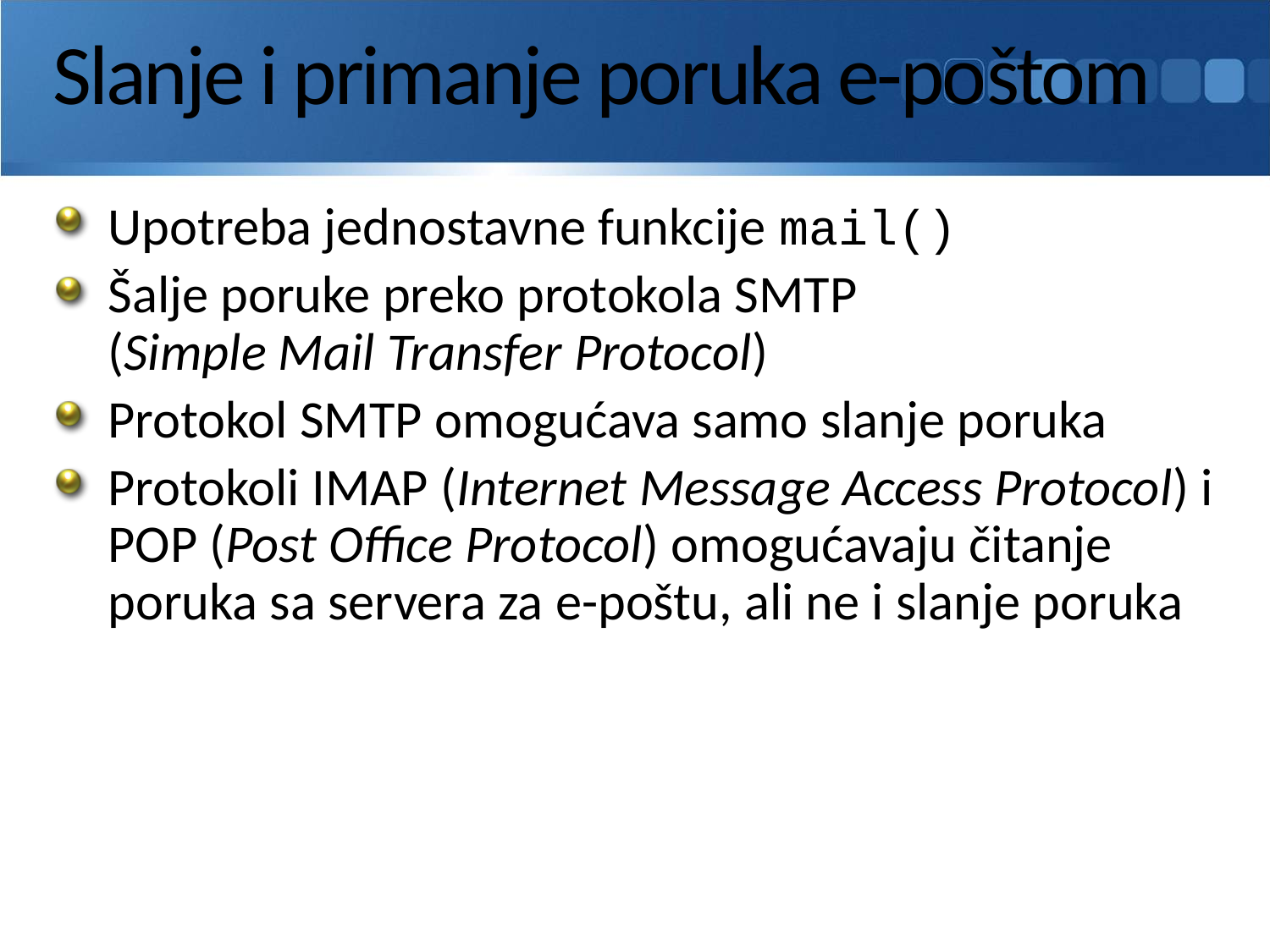

# Slanje i primanje poruka e-poštom
Upotreba jednostavne funkcije mail()
Šalje poruke preko protokola SMTP
(Simple Mail Transfer Protocol)
Protokol SMTP omogućava samo slanje poruka
Protokoli IMAP (Internet Message Access Protocol) i POP (Post Office Protocol) omogućavaju čitanje poruka sa servera za e-poštu, ali ne i slanje poruka